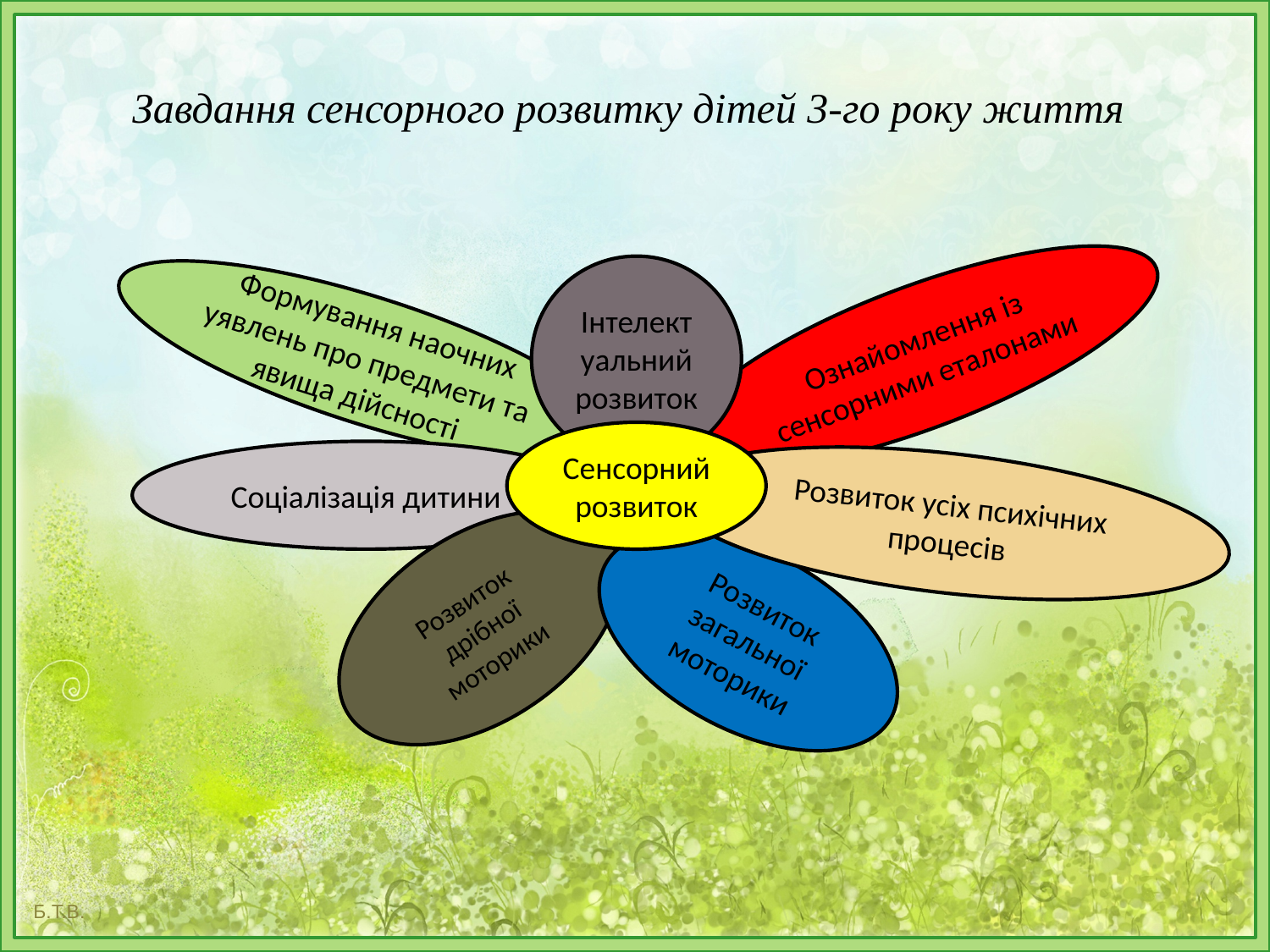

Завдання сенсорного розвитку дітей 3-го року життя
Інтелектуальний розвиток
Ознайомлення із сенсорними еталонами
Формування наочних уявлень про предмети та явища дійсності
Сенсорний розвиток
Соціалізація дитини
Розвиток усіх психічних процесів

Розвиток дрібної моторики

Розвиток загальної моторики